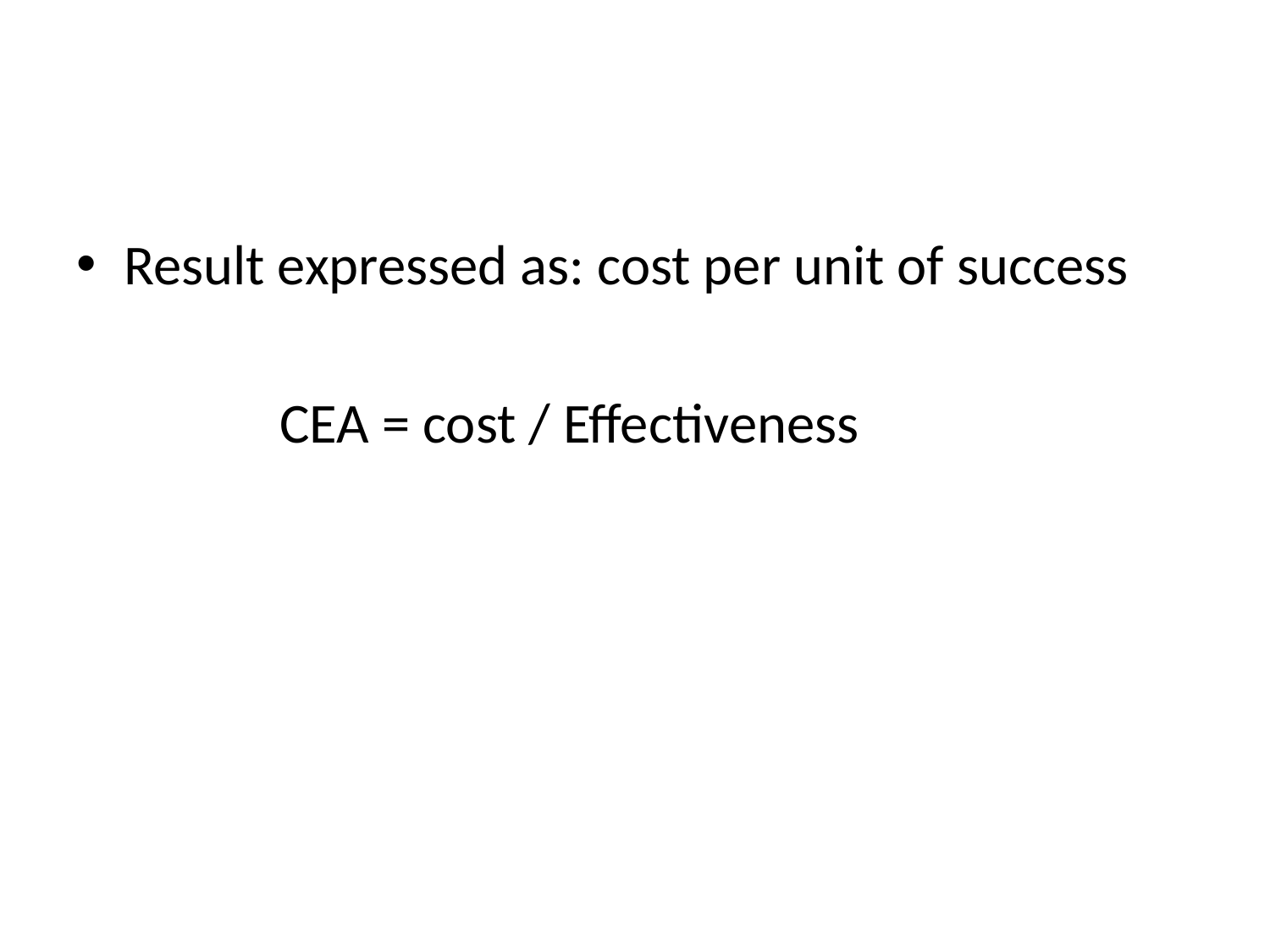

Result expressed as: cost per unit of success

                CEA = cost / Effectiveness